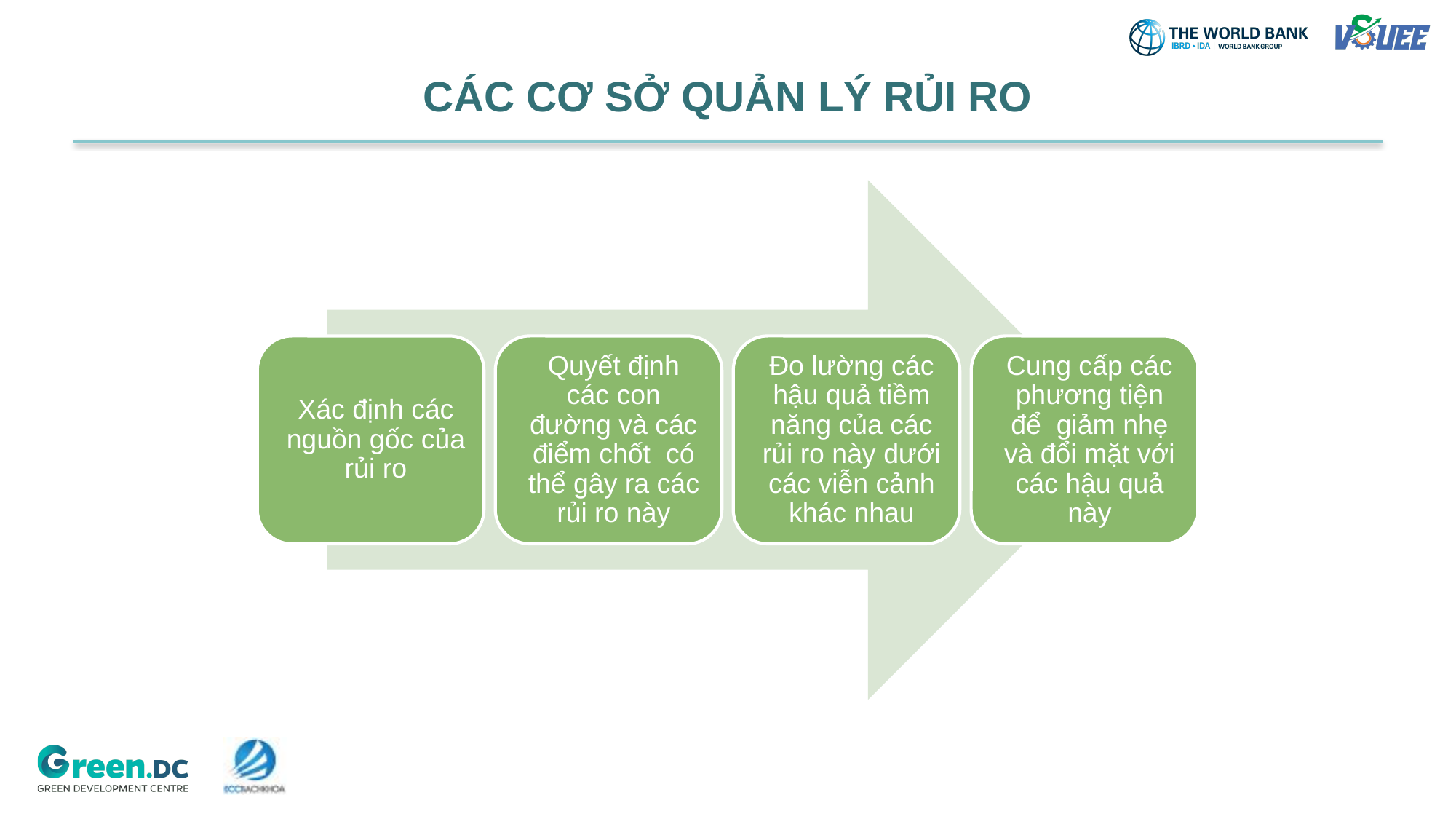

# CÁC CƠ SỞ QUẢN LÝ RỦI RO
Xác định các nguồn gốc của rủi ro
Quyết định các con đường và các điểm chốt  có thể gây ra các rủi ro này
Đo lường các hậu quả tiềm năng của các rủi ro này dưới các viễn cảnh khác nhau
Cung cấp các phương tiện để  giảm nhẹ và đổi mặt với các hậu quả này